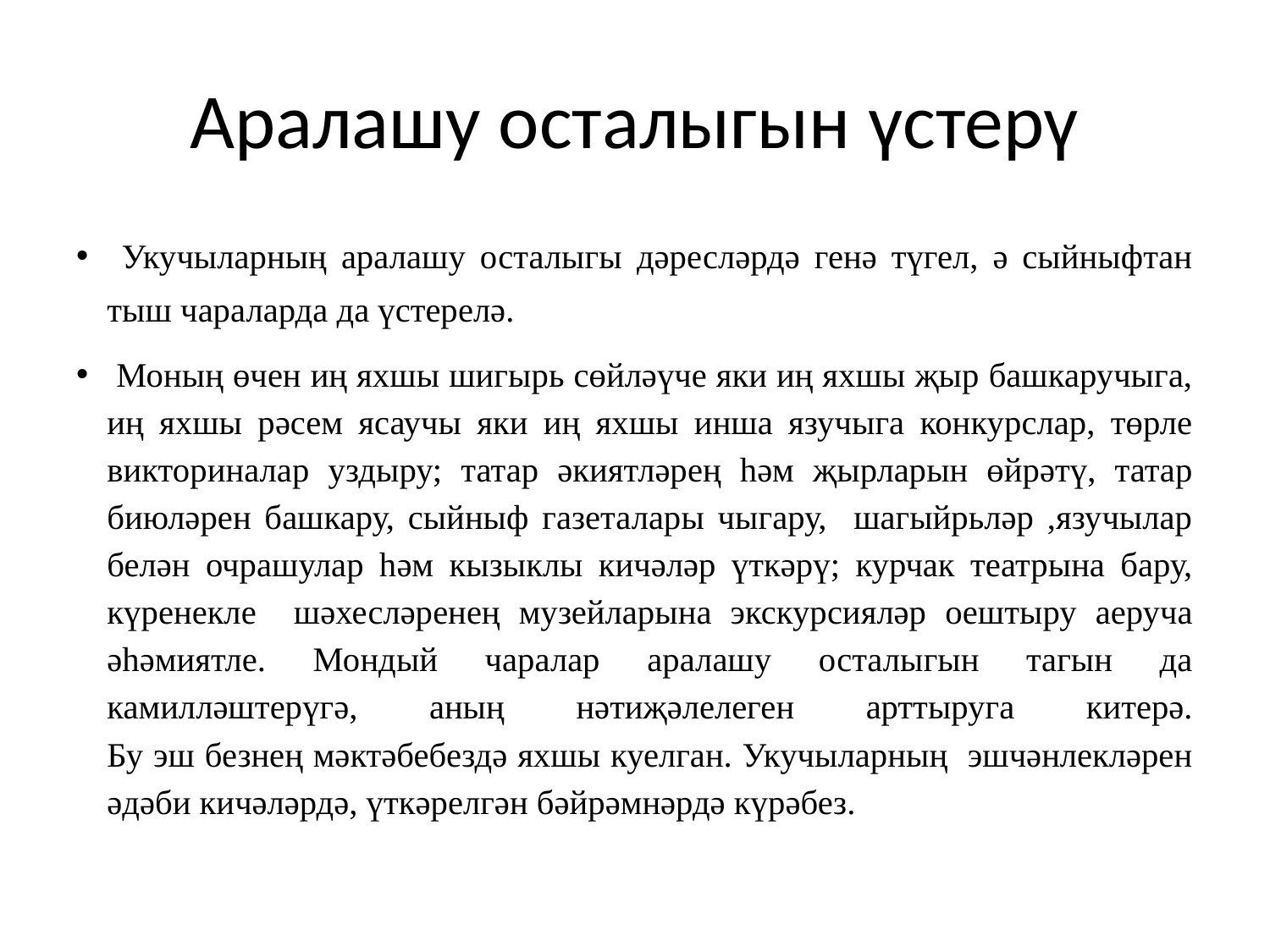

# Аралашу осталыгын үстерү
 Укучыларның аралашу осталыгы дәресләрдә генә түгел, ә сыйныфтан тыш чараларда да үстерелә.
 Моның өчен иң яхшы шигырь сөйләүче яки иң яхшы җыр башкаручыга, иң яхшы рәсем ясаучы яки иң яхшы инша язучыга конкурслар, төрле викториналар уздыру; татар әкиятләрең һәм җырларын өйрәтү, татар биюләрен башкару, сыйныф газеталары чыгару,  шагыйрьләр ,язучылар белән очрашулар һәм кызыклы кичәләр үткәрү; курчак театрына бару, күренекле  шәхесләренең музейларына экскурсияләр оештыру аеруча әһәмиятле. Мондый чаралар аралашу осталыгын тагын да камилләштерүгә, аның нәтиҗәлелеген арттыруга китерә.
Бу эш безнең мәктәбебездә яхшы куелган. Укучыларның  эшчәнлекләрен әдәби кичәләрдә, үткәрелгән бәйрәмнәрдә күрәбез.